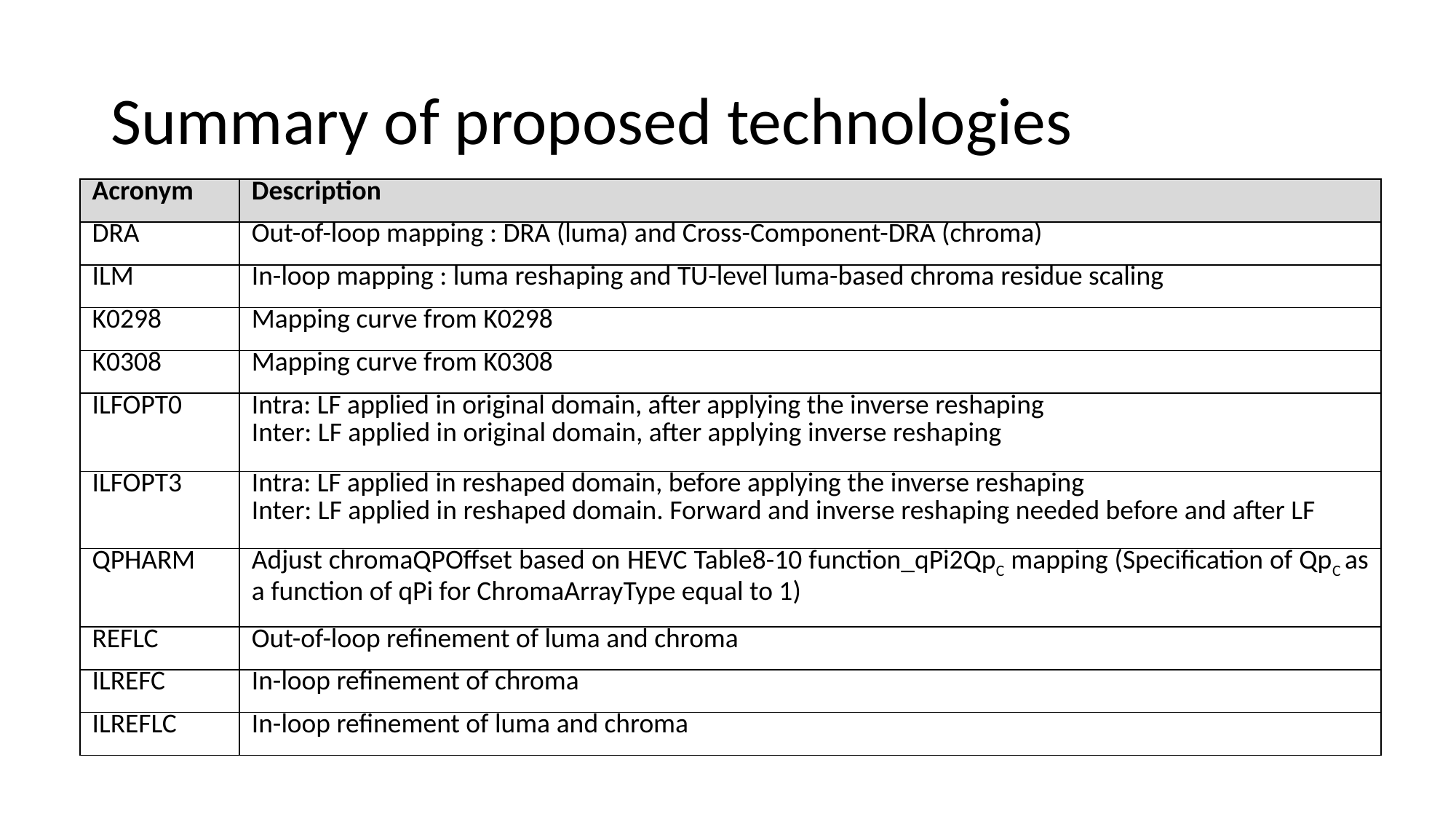

# Summary of proposed technologies
| Acronym | Description |
| --- | --- |
| DRA | Out-of-loop mapping : DRA (luma) and Cross-Component-DRA (chroma) |
| ILM | In-loop mapping : luma reshaping and TU-level luma-based chroma residue scaling |
| K0298 | Mapping curve from K0298 |
| K0308 | Mapping curve from K0308 |
| ILFOPT0 | Intra: LF applied in original domain, after applying the inverse reshaping Inter: LF applied in original domain, after applying inverse reshaping |
| ILFOPT3 | Intra: LF applied in reshaped domain, before applying the inverse reshaping Inter: LF applied in reshaped domain. Forward and inverse reshaping needed before and after LF |
| QPHARM | Adjust chromaQPOffset based on HEVC Table8-10 function\_qPi2QpC mapping (Specification of QpC as a function of qPi for ChromaArrayType equal to 1) |
| REFLC | Out-of-loop refinement of luma and chroma |
| ILREFC | In-loop refinement of chroma |
| ILREFLC | In-loop refinement of luma and chroma |